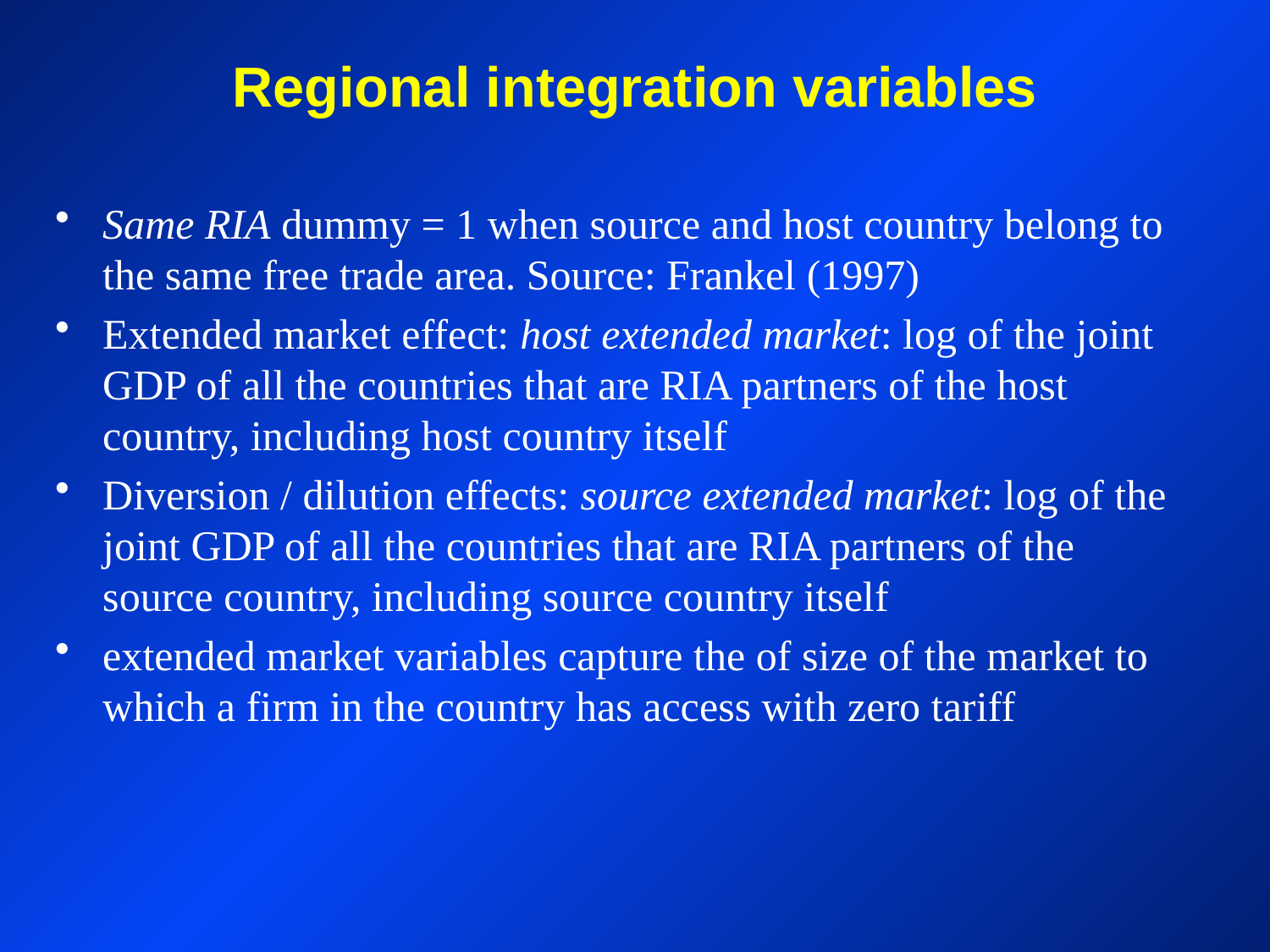

# Regional integration variables
Same RIA dummy = 1 when source and host country belong to the same free trade area. Source: Frankel (1997)
Extended market effect: host extended market: log of the joint GDP of all the countries that are RIA partners of the host country, including host country itself
Diversion / dilution effects: source extended market: log of the joint GDP of all the countries that are RIA partners of the source country, including source country itself
extended market variables capture the of size of the market to which a firm in the country has access with zero tariff